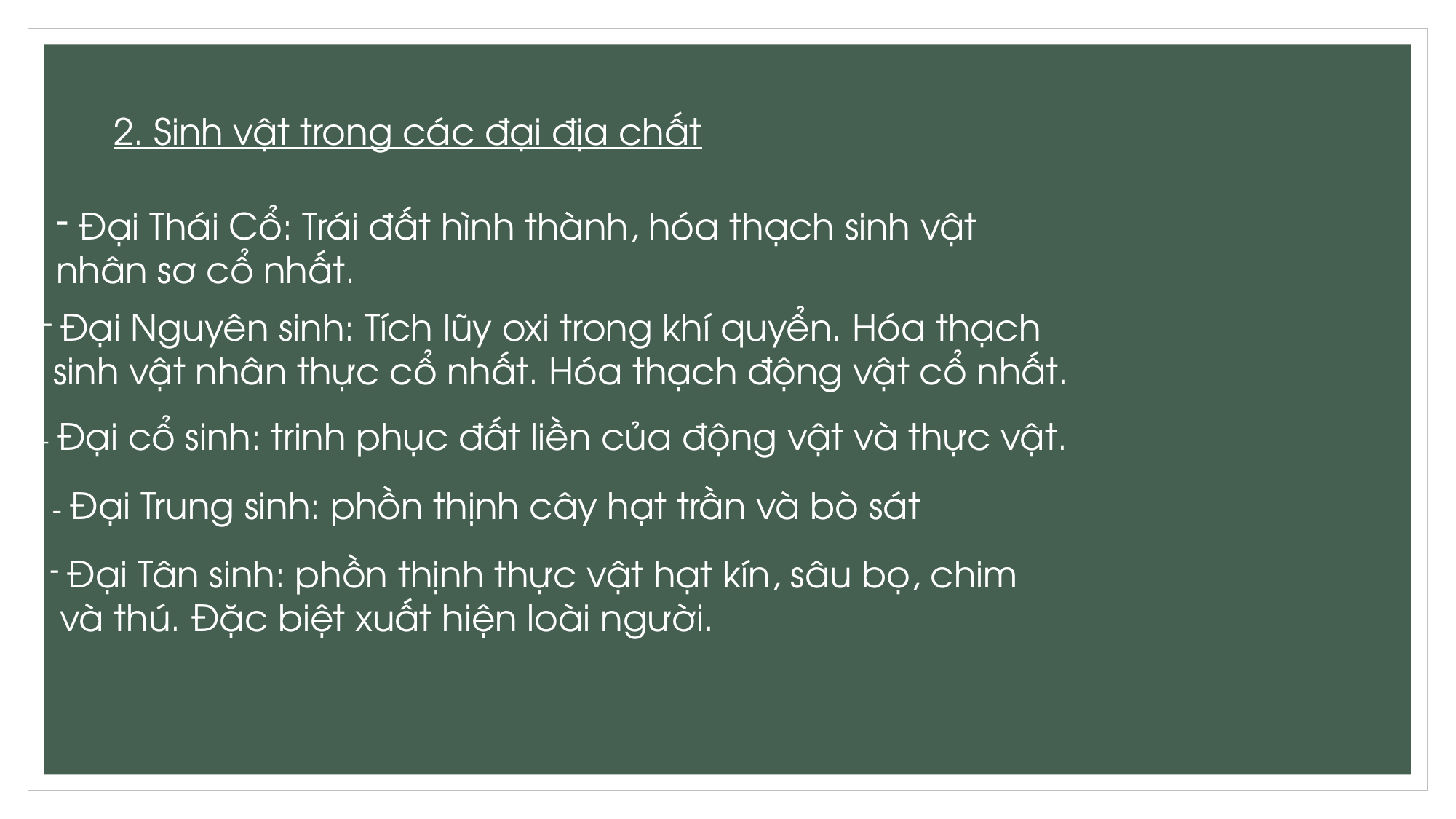

2. Sinh vật trong các đại địa chất
 Đại Thái Cổ: Trái đất hình thành, hóa thạch sinh vật
nhân sơ cổ nhất.
 Đại Nguyên sinh: Tích lũy oxi trong khí quyển. Hóa thạch
 sinh vật nhân thực cổ nhất. Hóa thạch động vật cổ nhất.
- Đại cổ sinh: trinh phục đất liền của động vật và thực vật.
- Đại Trung sinh: phồn thịnh cây hạt trần và bò sát
 Đại Tân sinh: phồn thịnh thực vật hạt kín, sâu bọ, chim
 và thú. Đặc biệt xuất hiện loài người.